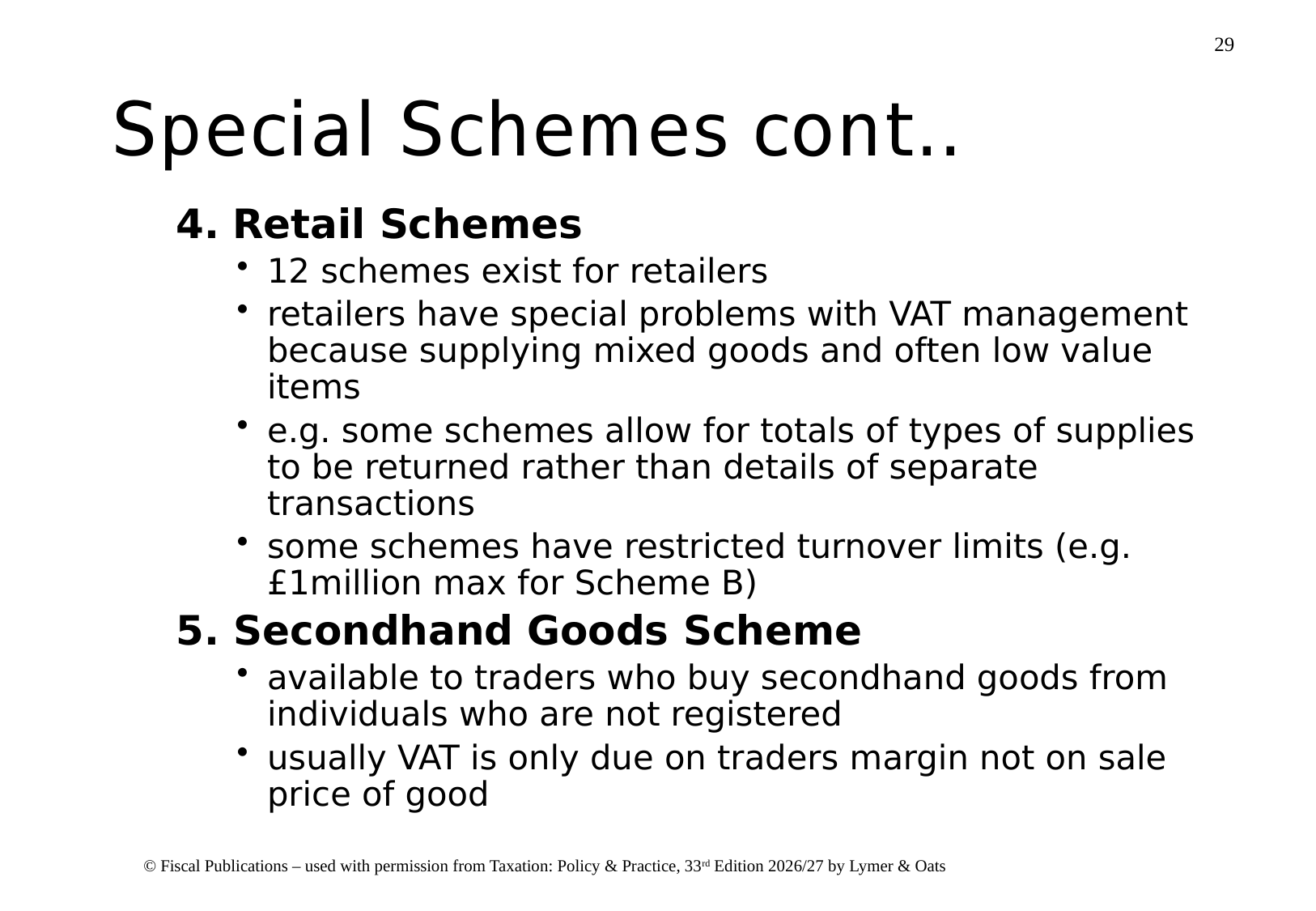

# Special Schemes cont..
4. Retail Schemes
12 schemes exist for retailers
retailers have special problems with VAT management because supplying mixed goods and often low value items
e.g. some schemes allow for totals of types of supplies to be returned rather than details of separate transactions
some schemes have restricted turnover limits (e.g. £1million max for Scheme B)
5. Secondhand Goods Scheme
available to traders who buy secondhand goods from individuals who are not registered
usually VAT is only due on traders margin not on sale price of good